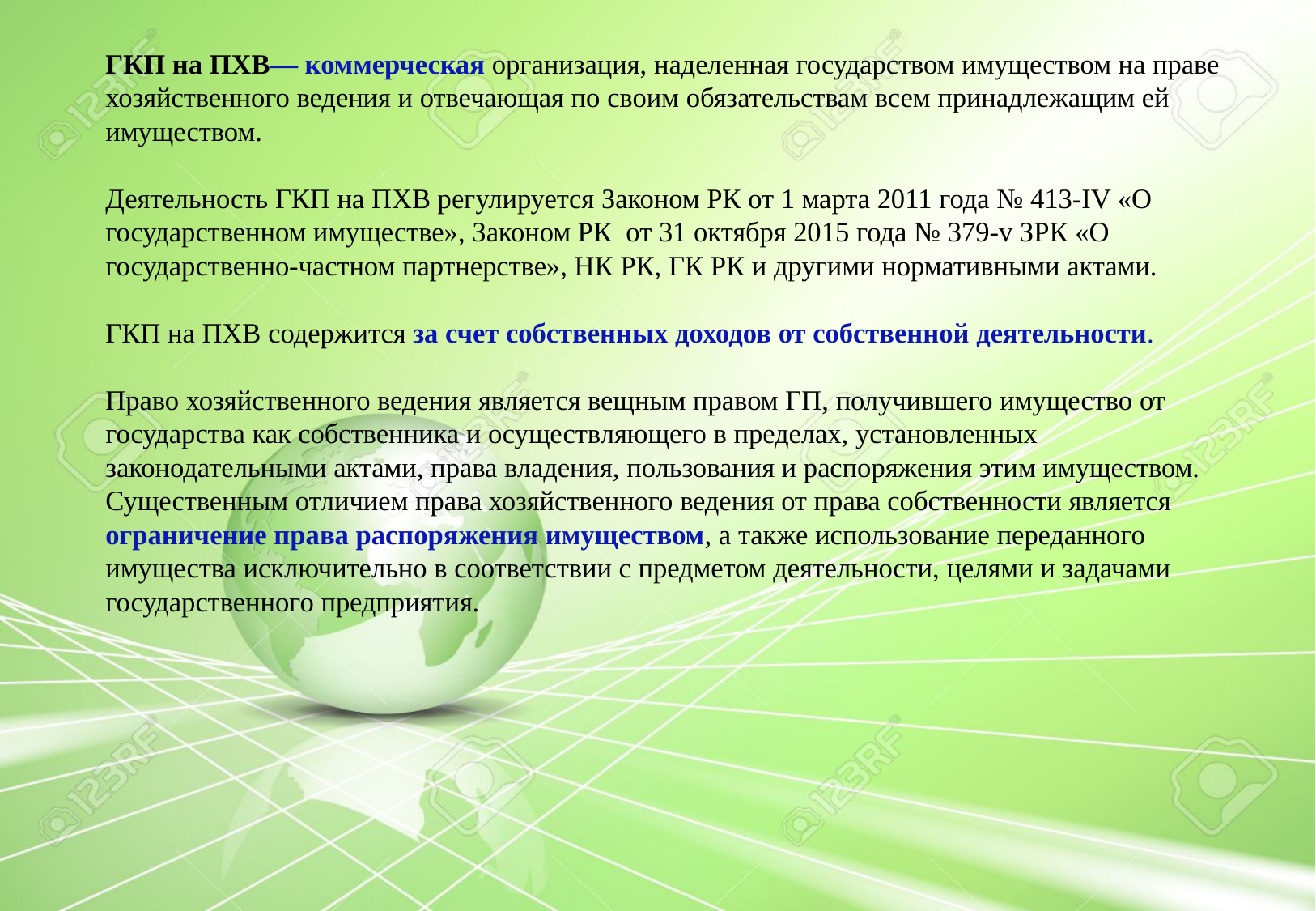

ГКП на ПХВ— коммерческая организация, наделенная государством имуществом на праве хозяйственного ведения и отвечающая по своим обязательствам всем принадлежащим ей имуществом.

Деятельность ГКП на ПХВ регулируется Законом РК от 1 марта 2011 года № 413-IV «О государственном имуществе», Законом РК  от 31 октября 2015 года № 379-v ЗРК «О государственно-частном партнерстве», НК РК, ГК РК и другими нормативными актами.

ГКП на ПХВ содержится за счет собственных доходов от собственной деятельности.
Право хозяйственного ведения является вещным правом ГП, получившего имущество от государства как собственника и осуществляющего в пределах, установленных законодательными актами, права владения, пользования и распоряжения этим имуществом.
Существенным отличием права хозяйственного ведения от права собственности является ограничение права распоряжения имуществом, а также использование переданного имущества исключительно в соответствии с предметом деятельности, целями и задачами государственного предприятия.